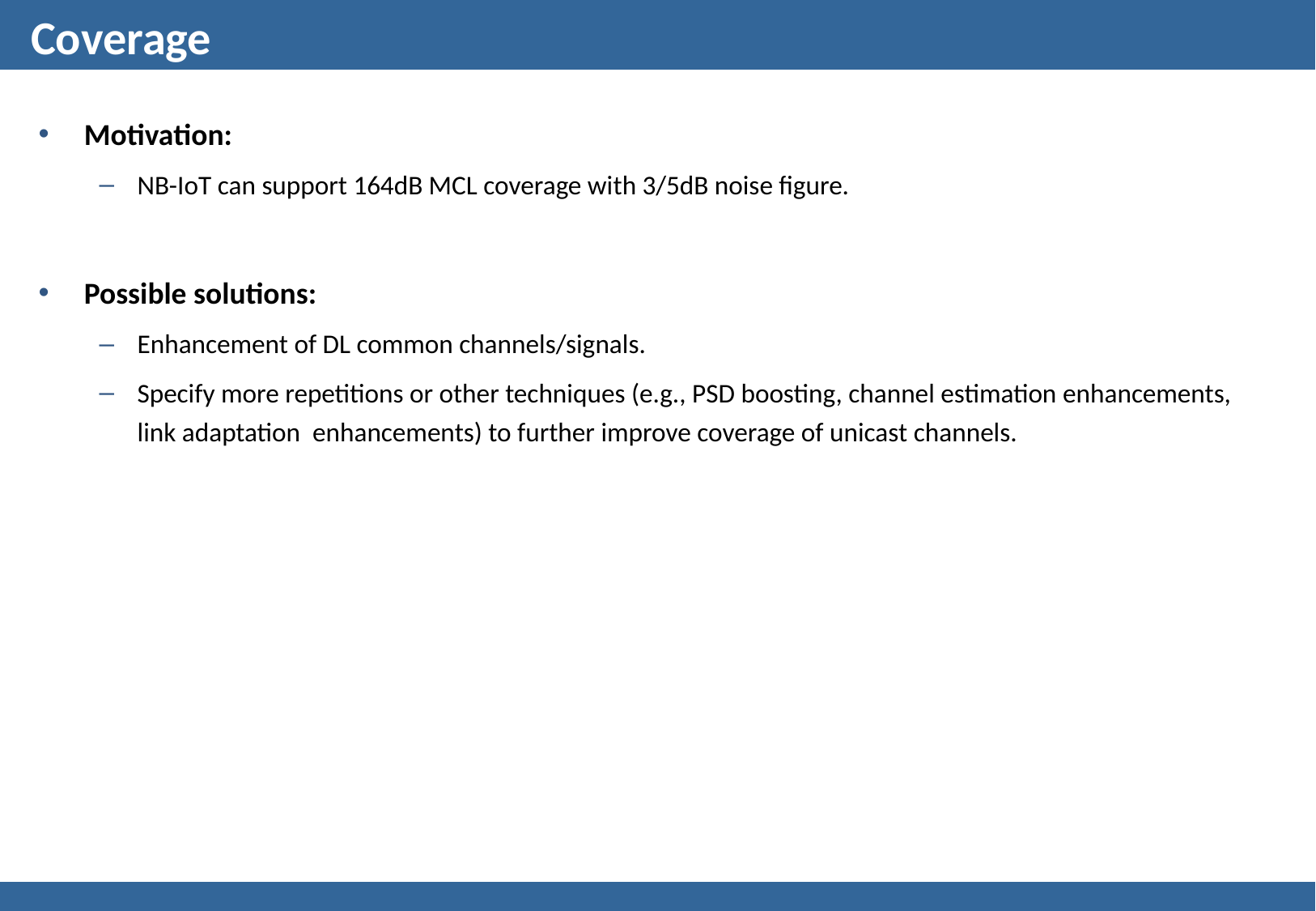

# Coverage
Motivation:
NB-IoT can support 164dB MCL coverage with 3/5dB noise figure.

Possible solutions:
Enhancement of DL common channels/signals.
Specify more repetitions or other techniques (e.g., PSD boosting, channel estimation enhancements,      link adaptation  enhancements) to further improve coverage of unicast channels.